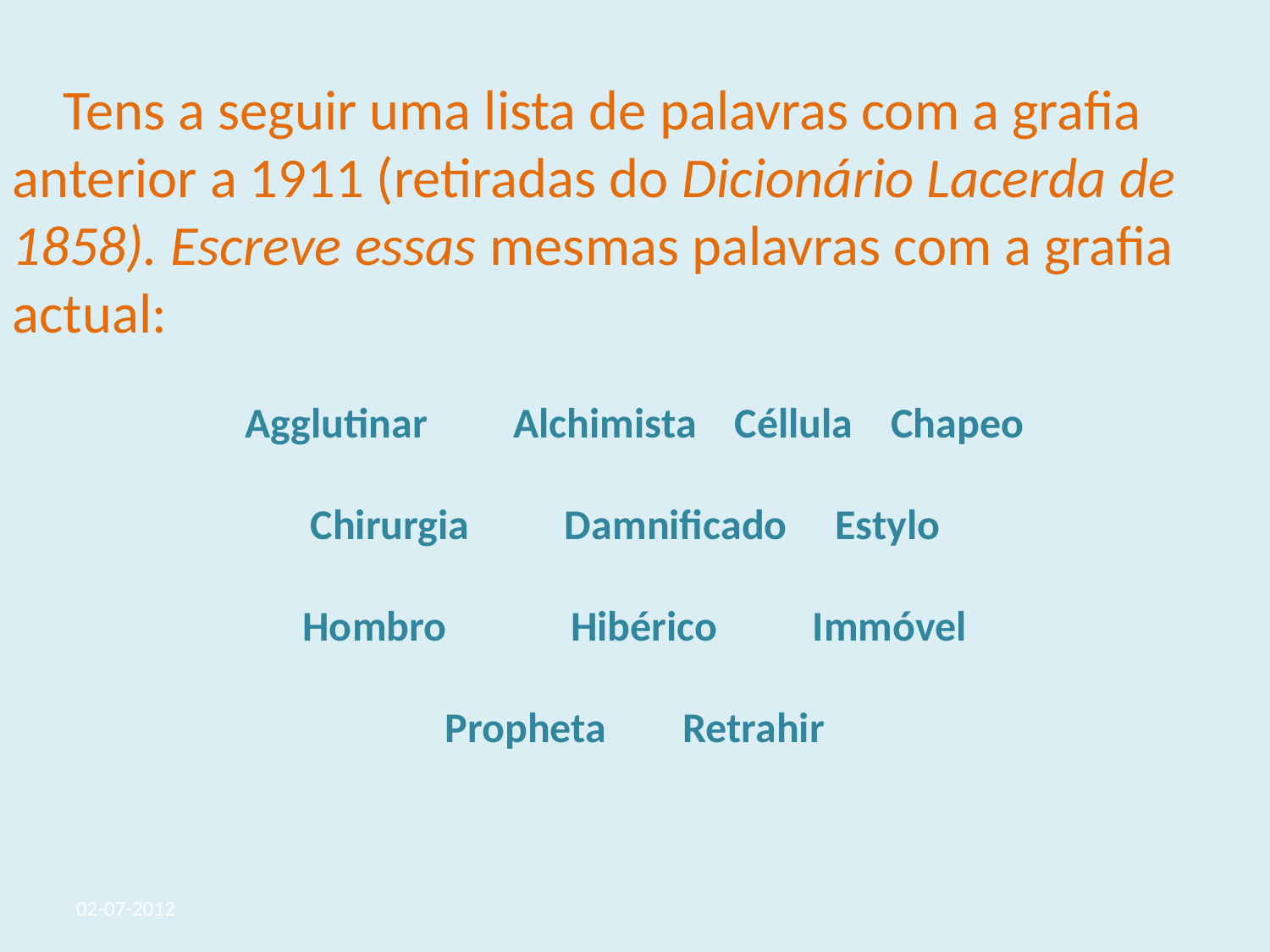

Tens a seguir uma lista de palavras com a grafia   anterior a 1911 (retiradas do Dicionário Lacerda de 1858). Escreve essas mesmas palavras com a grafia actual:

Agglutinar         Alchimista    Céllula    Chapeo

Chirurgia          Damnificado     Estylo

Hombro             Hibérico          Immóvel

Propheta        Retrahir

02-07-2012
E.B.de Canidelo   " Aprender para ensinar"                              Ana Paula Coutinho e Julieta Sá Januário
3